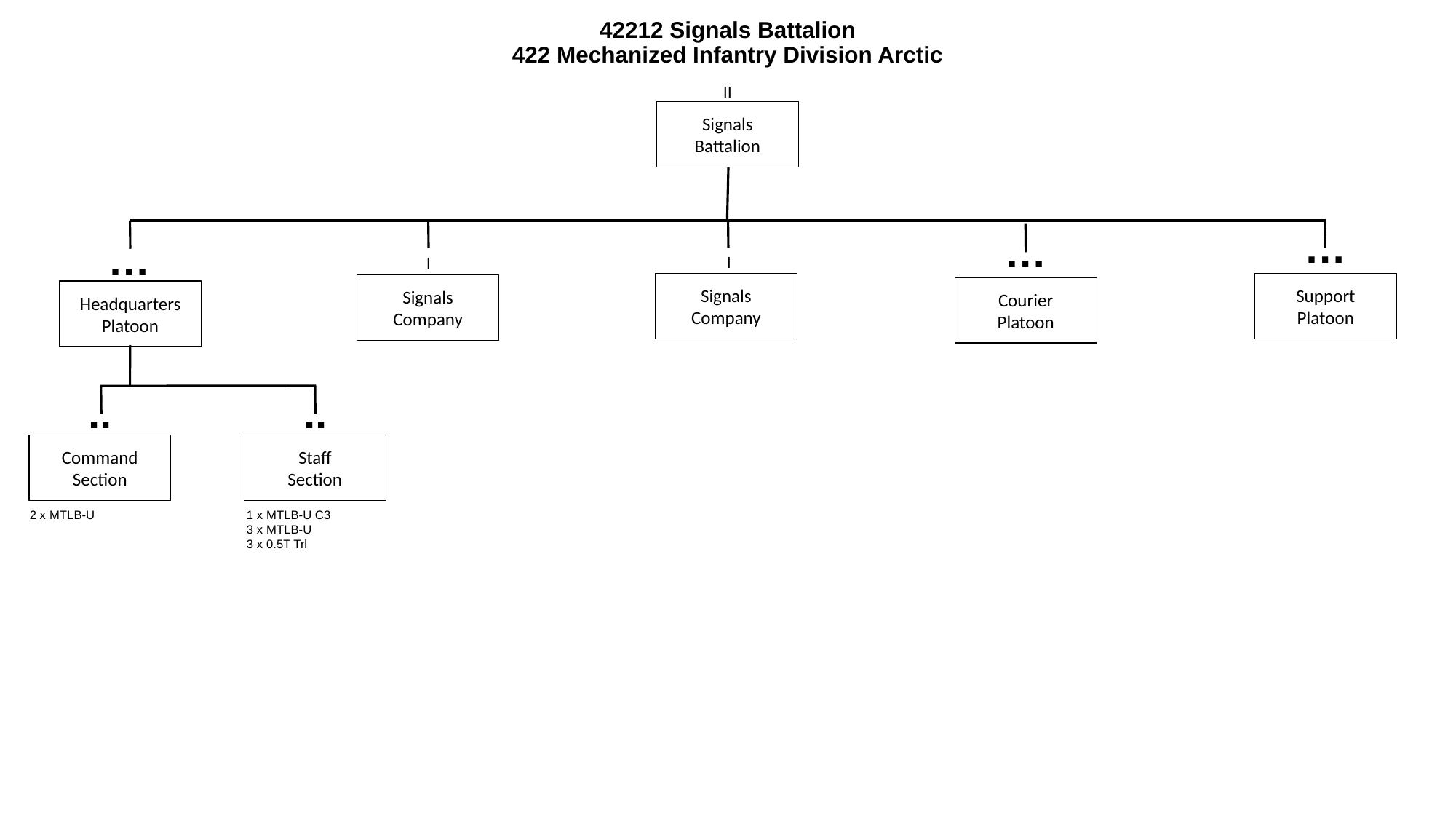

# 42212 Signals Battalion 422 Mechanized Infantry Division Arctic
II
Signals
Battalion
…
…
…
I
I
Signals
Company
Support
Platoon
Signals
Company
Courier
Platoon
Headquarters
Platoon
..
..
Command
Section
Staff
Section
2 x MTLB-U
1 x MTLB-U C3
3 x MTLB-U
3 x 0.5T Trl